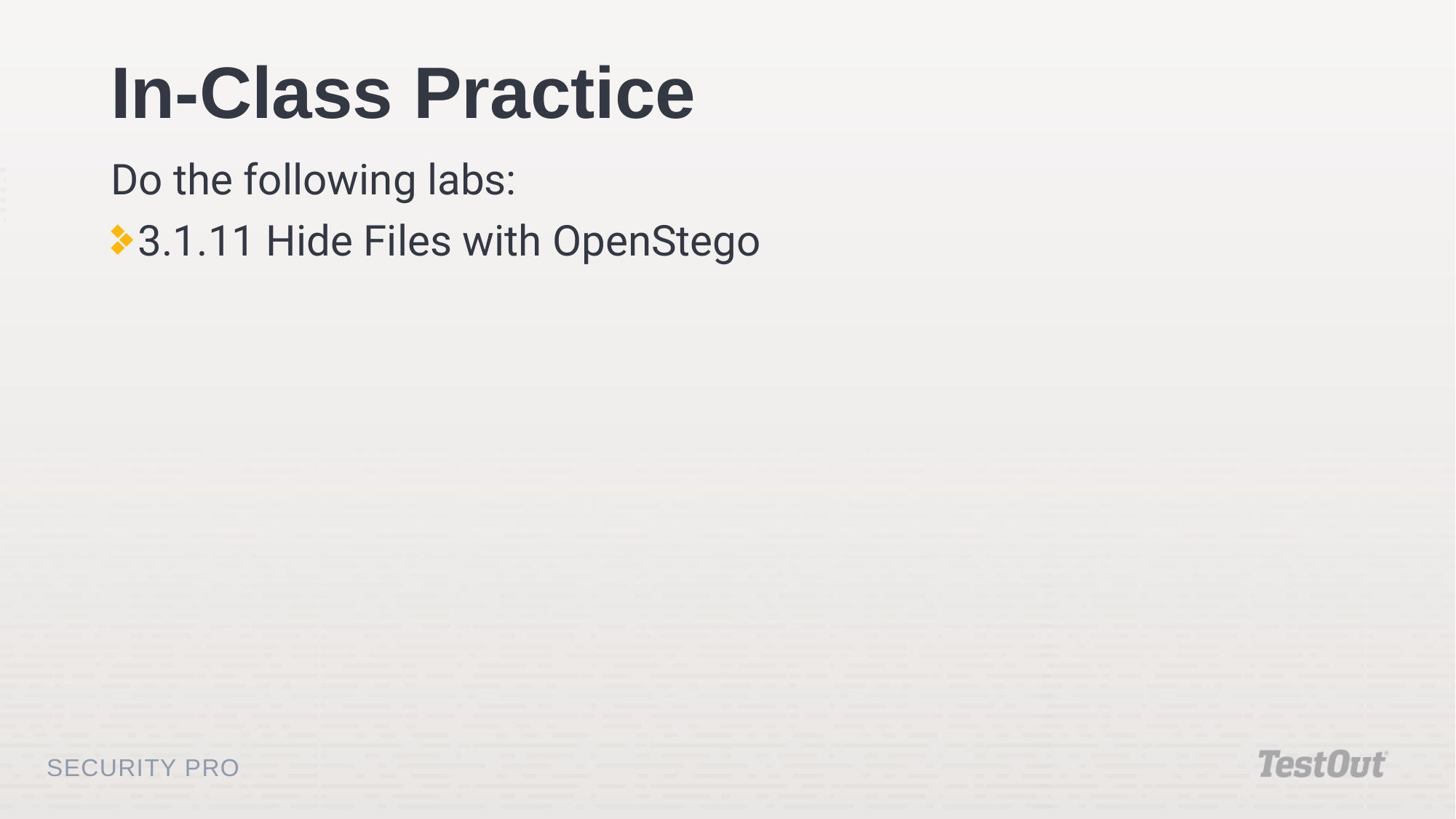

# In-Class Practice
Do the following labs:
3.1.11 Hide Files with OpenStego
Security Pro